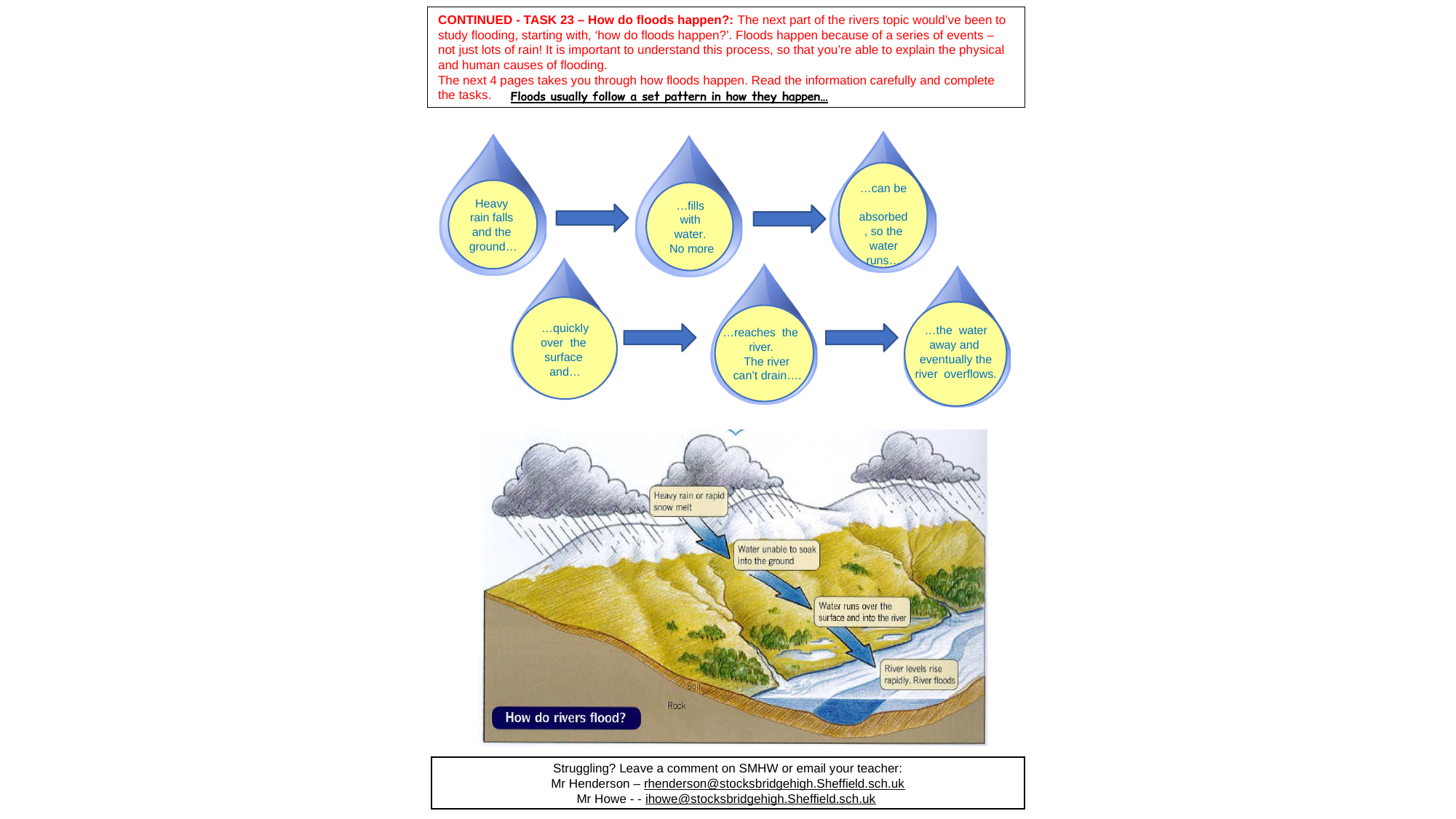

CONTINUED - TASK 23 – How do floods happen?: The next part of the rivers topic would’ve been to study flooding, starting with, ‘how do floods happen?’. Floods happen because of a series of events – not just lots of rain! It is important to understand this process, so that you’re able to explain the physical and human causes of flooding.
The next 4 pages takes you through how floods happen. Read the information carefully and complete the tasks.
Floods usually follow a set pattern in how they happen…

…can be  absorbed
, so the  water  runs…

Heavy  rain falls  and the  ground…
…fills  with  water.  No more

…quickly over  the  surface  and…
…the  water away and  eventually the river  overflows.

…reaches  the river.
The river can’t drain….

Struggling? Leave a comment on SMHW or email your teacher:
Mr Henderson – rhenderson@stocksbridgehigh.Sheffield.sch.uk
Mr Howe - - ihowe@stocksbridgehigh.Sheffield.sch.uk